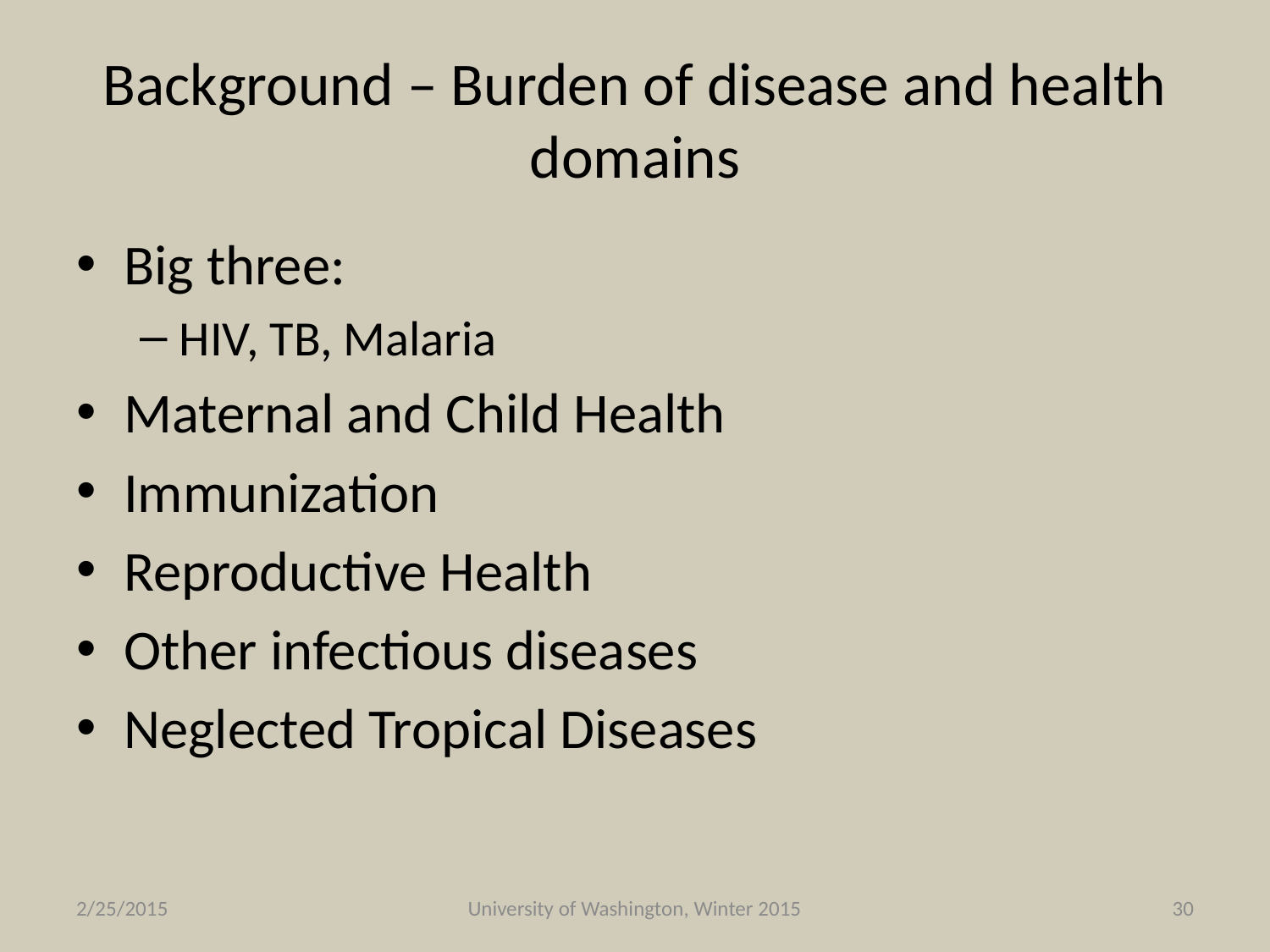

# Background – Burden of disease and health domains
Big three:
HIV, TB, Malaria
Maternal and Child Health
Immunization
Reproductive Health
Other infectious diseases
Neglected Tropical Diseases
2/25/2015
University of Washington, Winter 2015
30